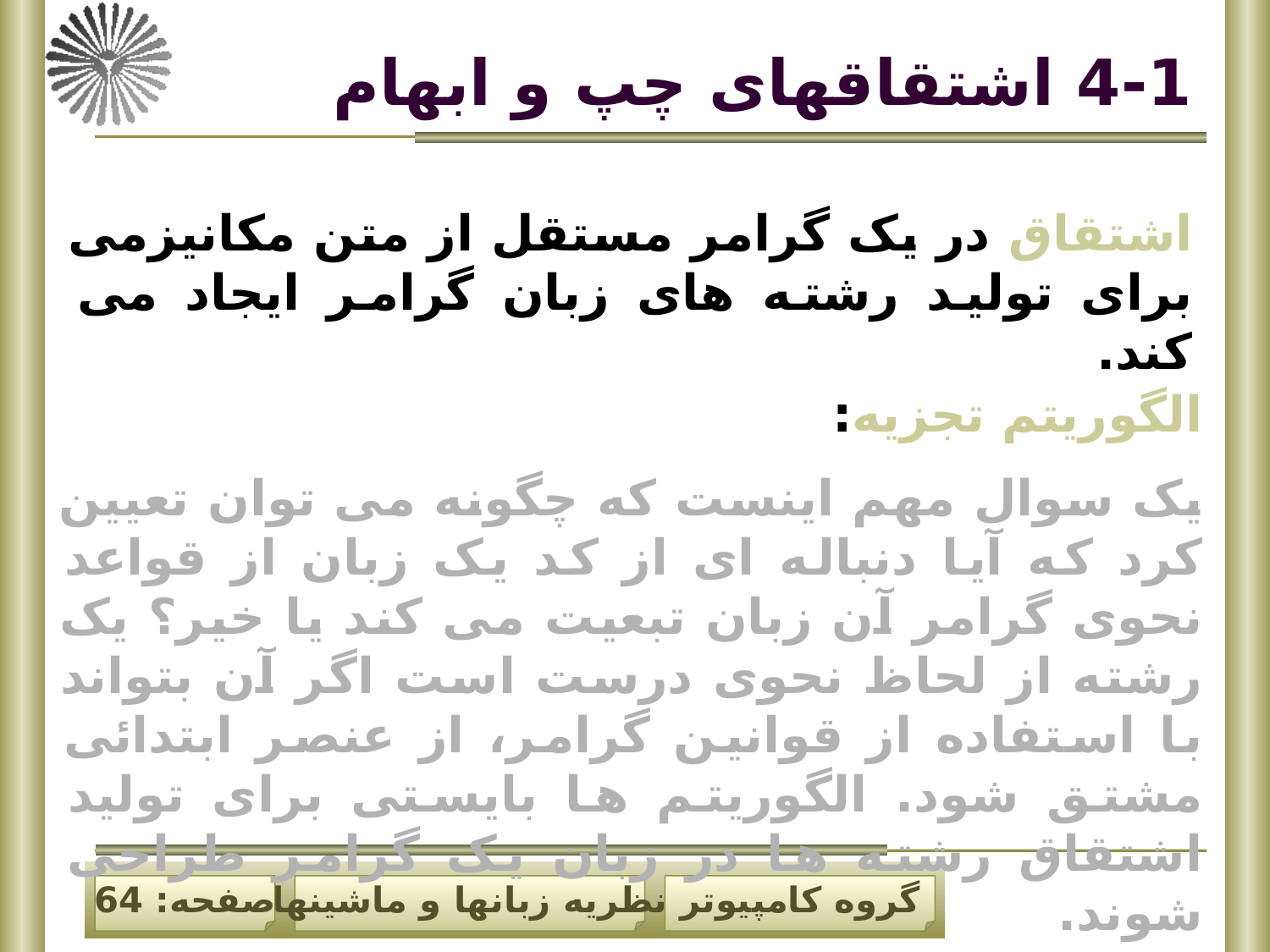

# 4-1 اشتقاقهای چپ و ابهام
اشتقاق در یک گرامر مستقل از متن مکانیزمی برای تولید رشته های زبان گرامر ایجاد می کند.
الگوریتم تجزیه:
یک سوال مهم اینست که چگونه می توان تعیین کرد که آیا دنباله ای از کد یک زبان از قواعد نحوی گرامر آن زبان تبعیت می کند یا خیر؟ یک رشته از لحاظ نحوی درست است اگر آن بتواند با استفاده از قوانین گرامر، از عنصر ابتدائی مشتق شود. الگوریتم ها بایستی برای تولید اشتقاق رشته ها در زبان یک گرامر طراحی شوند.